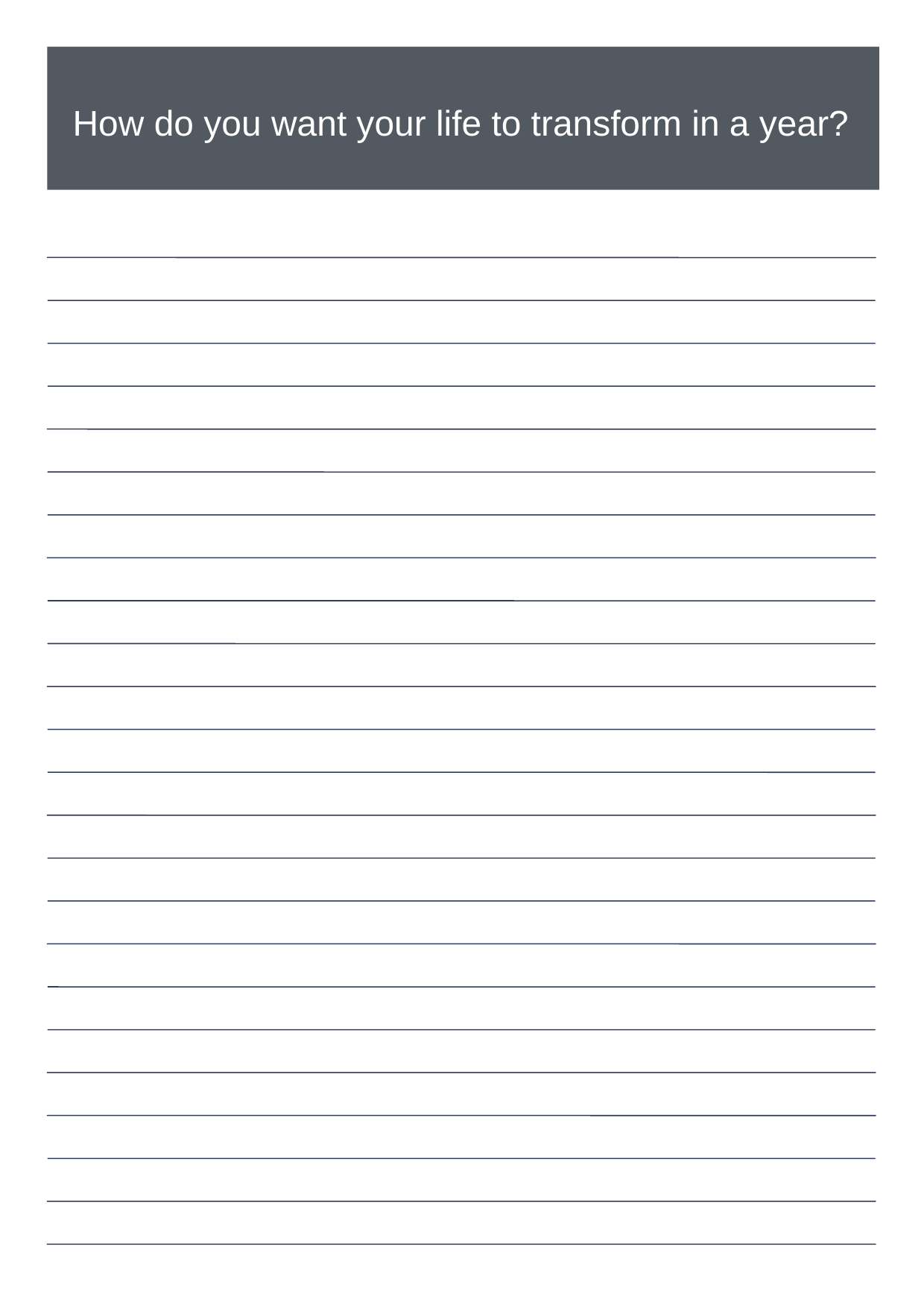

How do you want your life to transform in a year?